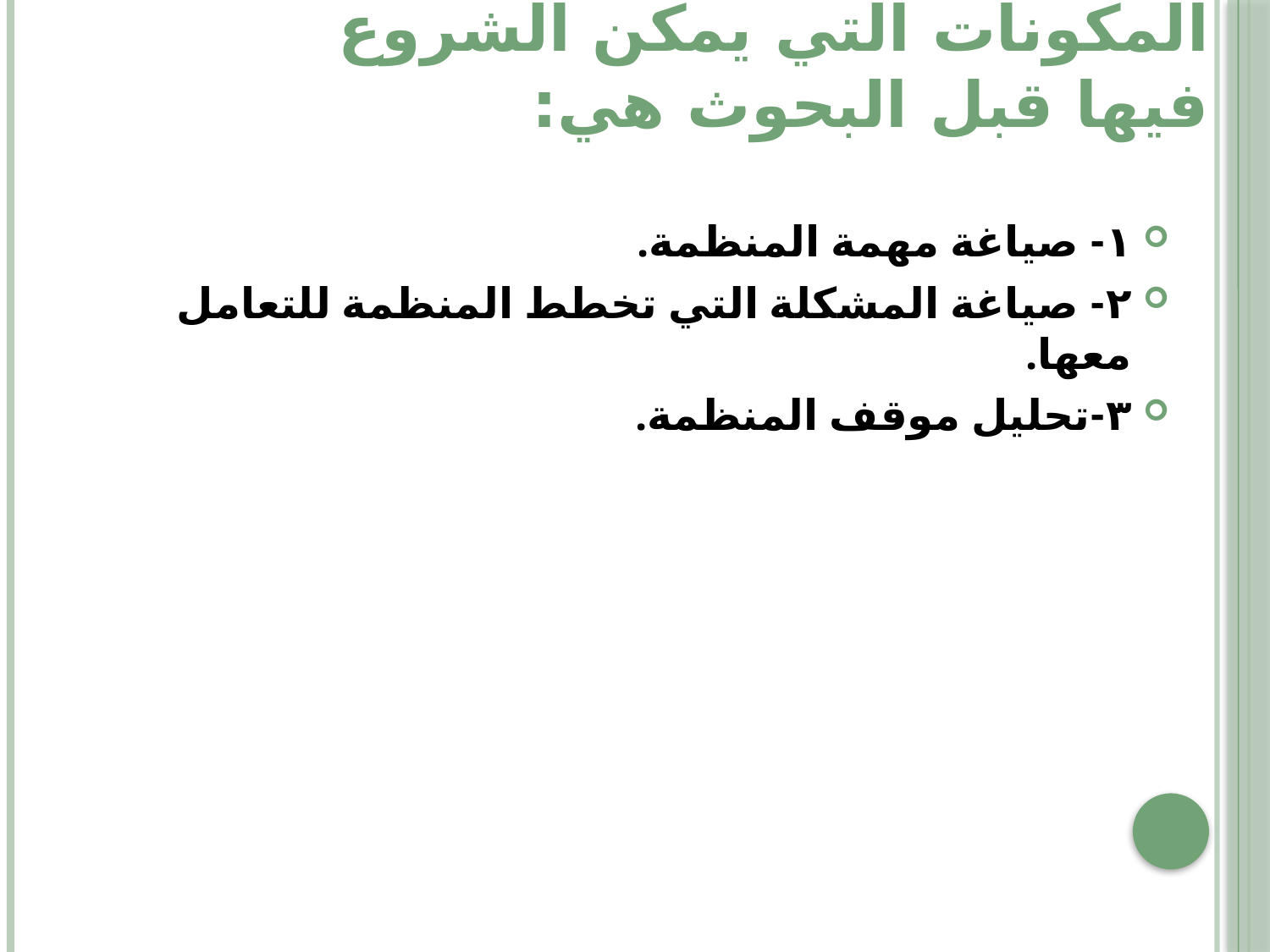

# المكونات التي يمكن الشروع فيها قبل البحوث هي:
١- صياغة مهمة المنظمة.
٢- صياغة المشكلة التي تخطط المنظمة للتعامل معها.
٣-تحليل موقف المنظمة.